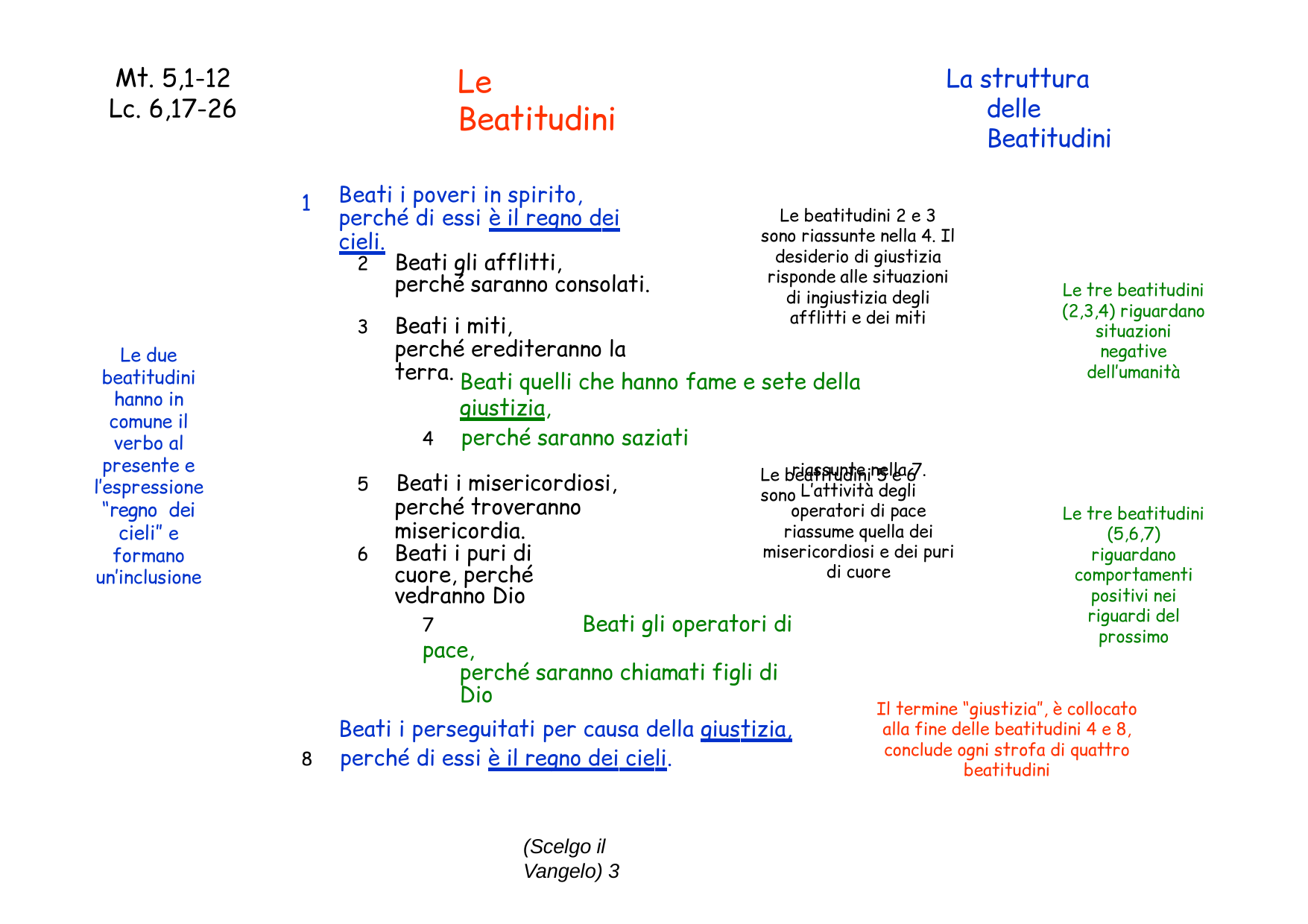

Mt. 5,1-12
Lc. 6,17-26
Le  Beatitudini
La struttura delle Beatitudini
Beati i poveri in spirito,
perché di essi è il regno dei cieli.
1
Le beatitudini 2 e 3 sono riassunte nella 4. Il desiderio di giustizia risponde alle situazioni di ingiustizia degli afflitti e dei miti
Beati gli afflitti,
perché saranno consolati.

Beati i miti,
perché erediteranno la terra.
Le tre beatitudini (2,3,4) riguardano situazioni negative dell’umanità
Le due beatitudini hanno in comune il verbo al presente e l’espressione “regno  dei cieli” e formano un’inclusione
Beati quelli che hanno fame e sete della giustizia,
4	perché saranno saziati

Le beatitudini 5 e 6 sono
riassunte nella 7. L’attività degli operatori di pace riassume quella dei misericordiosi e dei puri di cuore
5	Beati i misericordiosi,
perché troveranno misericordia.
Le tre beatitudini (5,6,7) riguardano comportamenti positivi nei riguardi del prossimo
6	Beati i puri di cuore, perché vedranno Dio
7	Beati gli operatori di pace,
perché saranno chiamati figli di Dio

Beati i perseguitati per causa della giustizia,
8	perché di essi è il regno dei cieli.
Il termine “giustizia”, è collocato alla fine delle beatitudini 4 e 8, conclude ogni strofa di quattro beatitudini
(Scelgo il Vangelo) 3